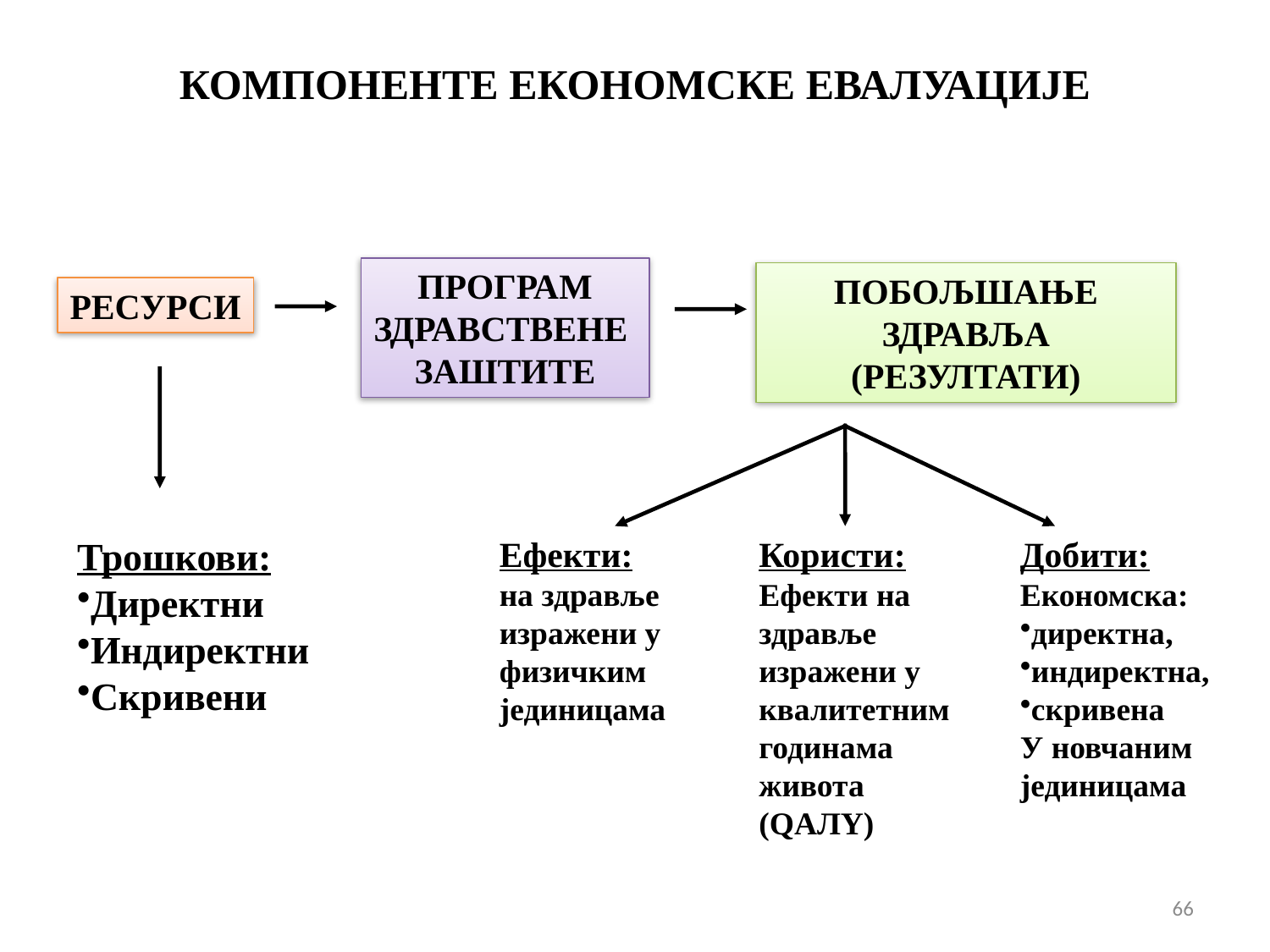

# КОМПОНЕНТЕ ЕКОНОМСКЕ ЕВАЛУАЦИЈЕ

ПРОГРАМ
ЗДРАВСТВЕНЕ
ЗАШТИТЕ
ПОБОЉШАЊЕ ЗДРАВЉА (РЕЗУЛТАТИ)
РЕСУРСИ

Добити:
Економска:
директна,
индиректна,
скривена
У новчаним
јединицамa
Трошкови:
Директни
Индиректни
Скривени
Ефекти:
на здравље
изражени у
физичким
јединицама
Користи:
Ефекти на
здравље
изражени у
квалитетним
годинама
живота
(QАЛY)
66